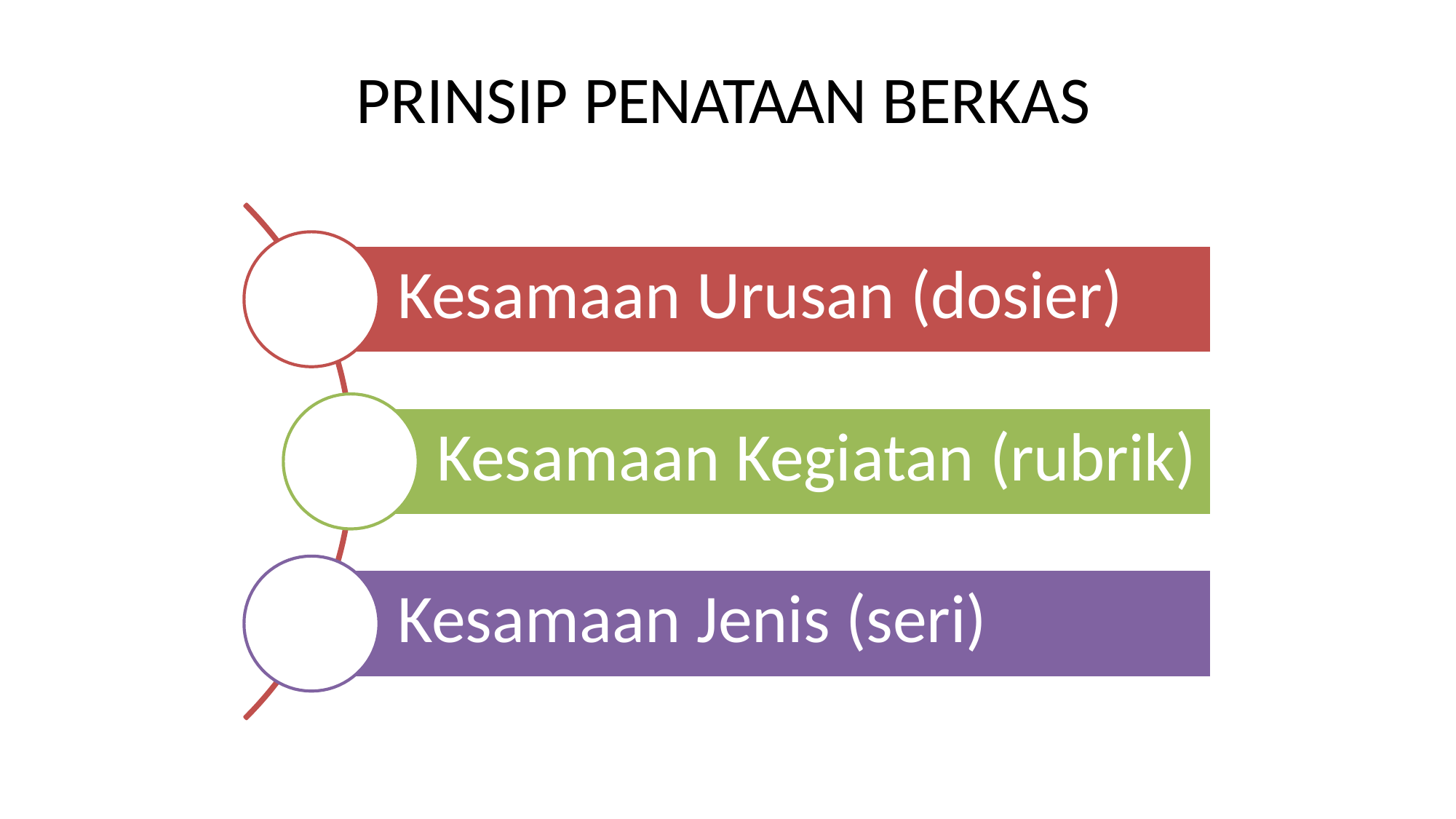

PRINSIP PENATAAN BERKAS

# Kesamaan Urusan (dosier)
Kesamaan Kegiatan (rubrik)
Kesamaan Jenis (seri)